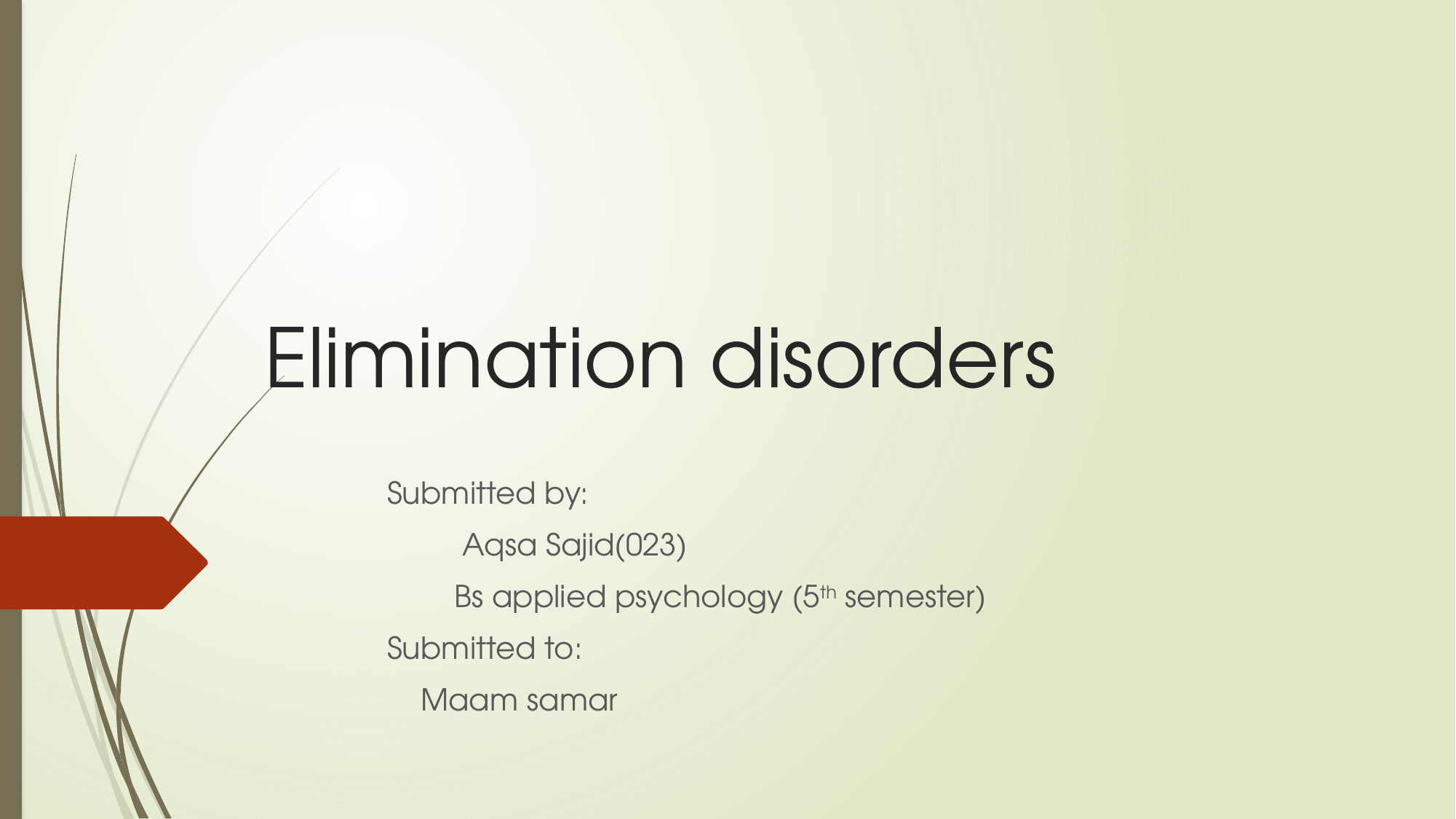

# Elimination disorders
Submitted by:
         Aqsa Sajid(023)
        Bs applied psychology (5th semester)
Submitted to:
    Maam samar